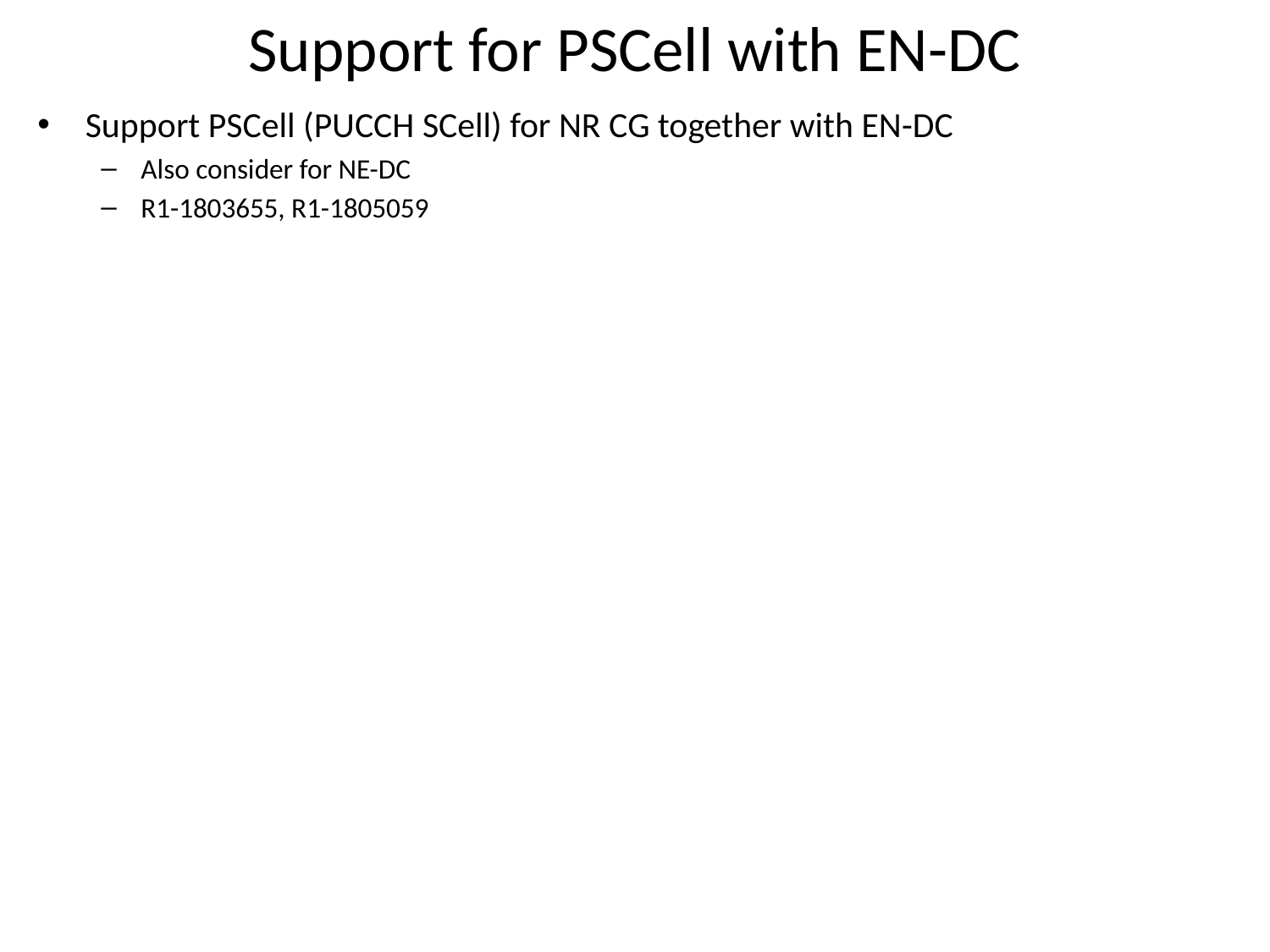

# Support for PSCell with EN-DC
Support PSCell (PUCCH SCell) for NR CG together with EN-DC
Also consider for NE-DC
R1-1803655, R1-1805059